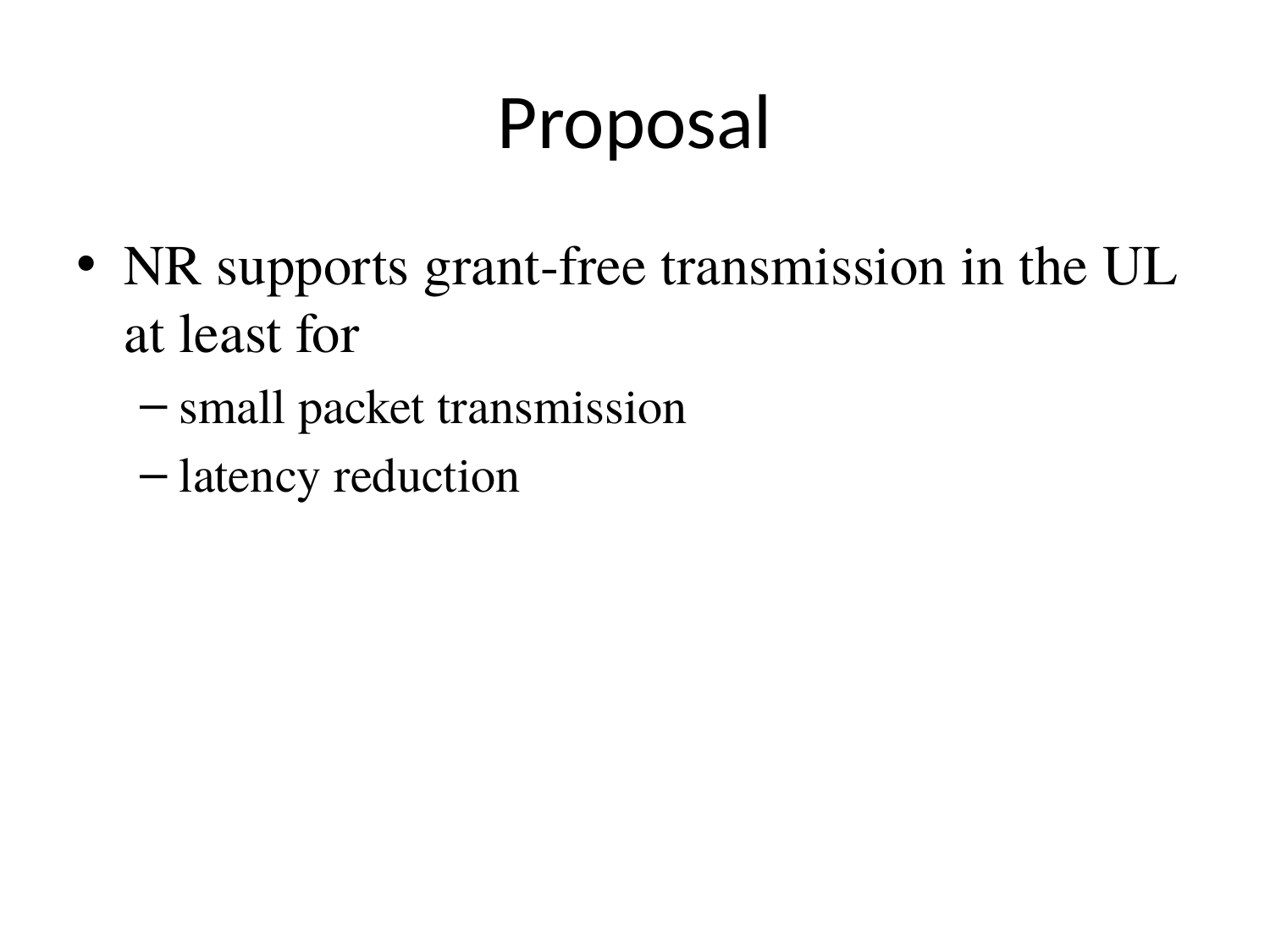

# Proposal
NR supports grant-free transmission in the UL at least for
small packet transmission
latency reduction